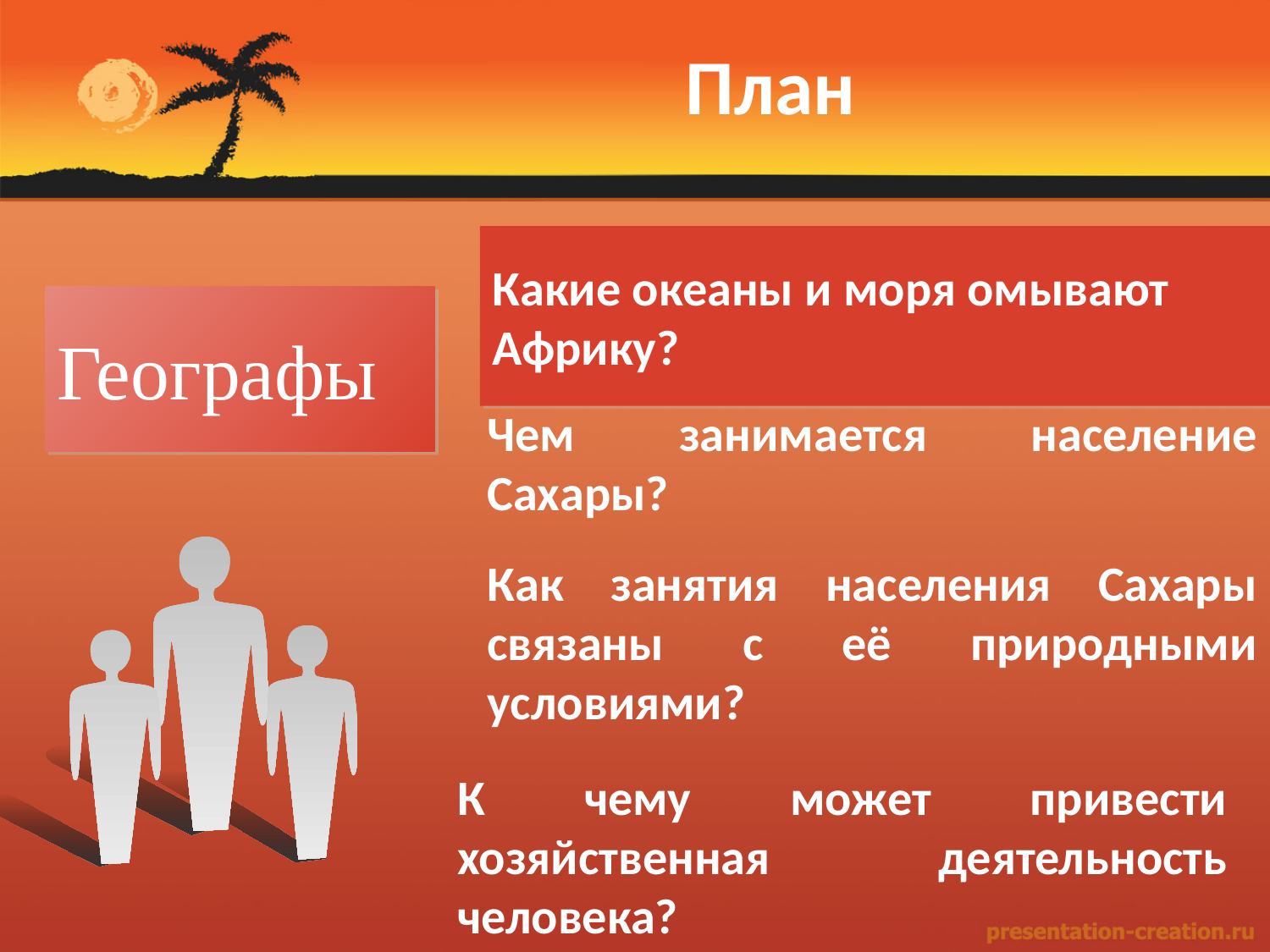

# План
Какие океаны и моря омывают
Африку?
Географы
Чем занимается население Сахары?

Как занятия населения Сахары связаны с её природными условиями?
К чему может привести хозяйственная деятельность человека?